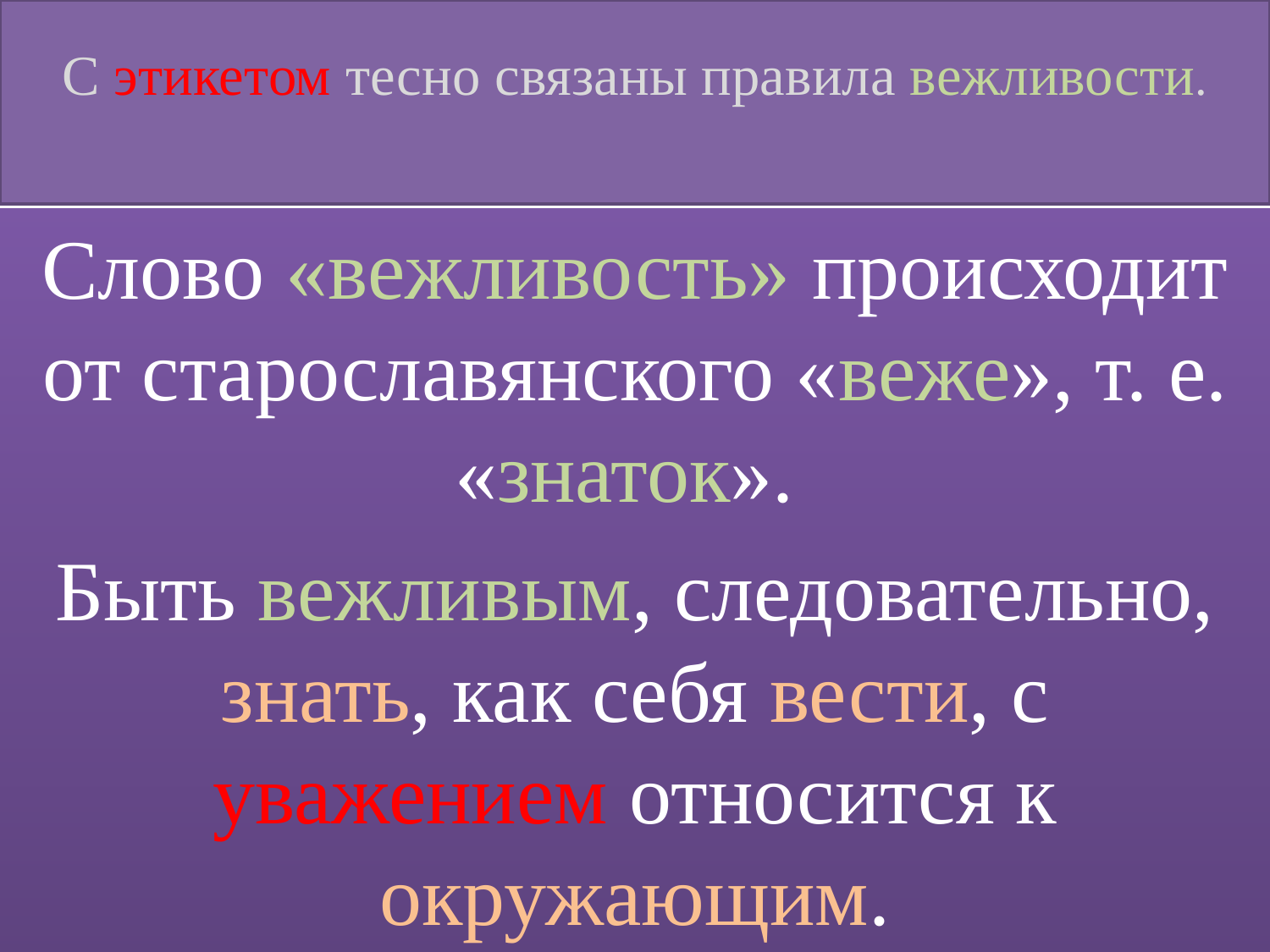

# С этикетом тесно связаны правила вежливости.
Слово «вежливость» происходит от старославянского «веже», т. е. «знаток».
Быть вежливым, следовательно, знать, как себя вести, с уважением относится к окружающим.